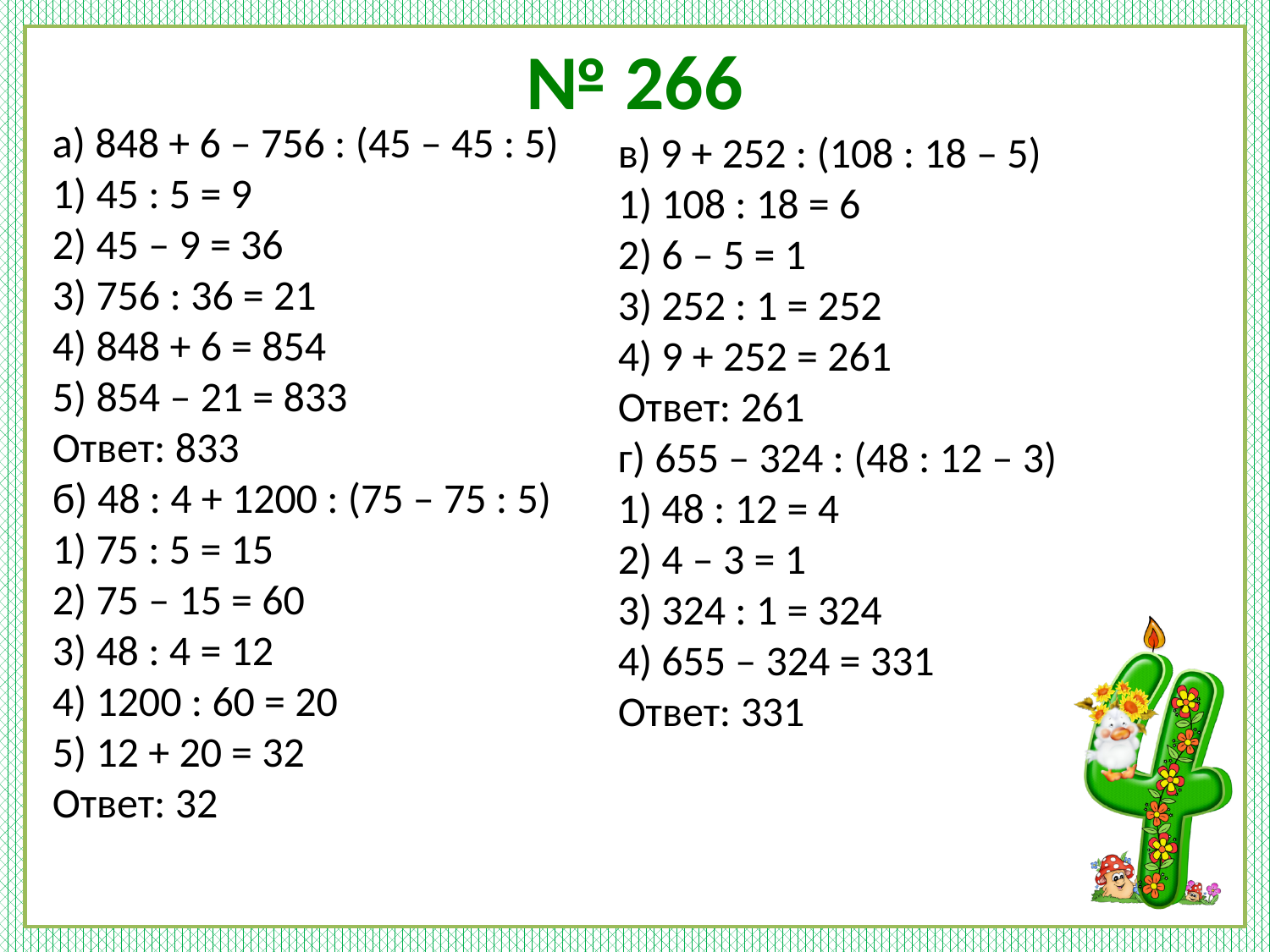

# № 266
а) 848 + 6 – 756 : (45 – 45 : 5)
1) 45 : 5 = 9
2) 45 – 9 = 36
3) 756 : 36 = 21
4) 848 + 6 = 854
5) 854 – 21 = 833
Ответ: 833
б) 48 : 4 + 1200 : (75 – 75 : 5)
1) 75 : 5 = 15
2) 75 – 15 = 60
3) 48 : 4 = 12
4) 1200 : 60 = 20
5) 12 + 20 = 32
Ответ: 32

в) 9 + 252 : (108 : 18 – 5)
1) 108 : 18 = 6
2) 6 – 5 = 1
3) 252 : 1 = 252
4) 9 + 252 = 261
Ответ: 261
г) 655 – 324 : (48 : 12 – 3)
1) 48 : 12 = 4
2) 4 – 3 = 1
3) 324 : 1 = 324
4) 655 – 324 = 331
Ответ: 331